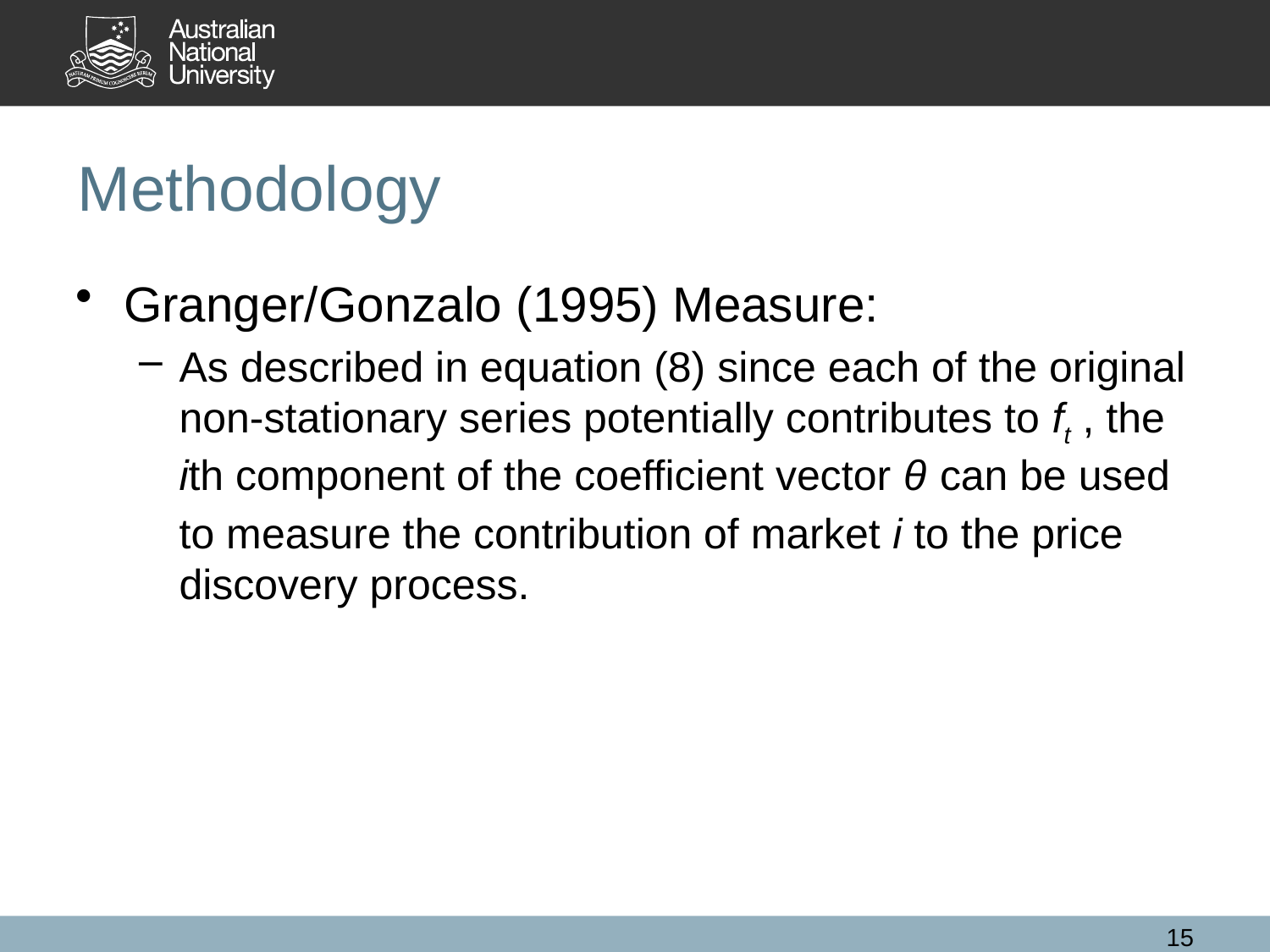

Methodology
Granger/Gonzalo (1995) Measure:
As described in equation (8) since each of the original non-stationary series potentially contributes to ft , the ith component of the coefficient vector θ  can be used to measure the contribution of market i to the price discovery process.

15